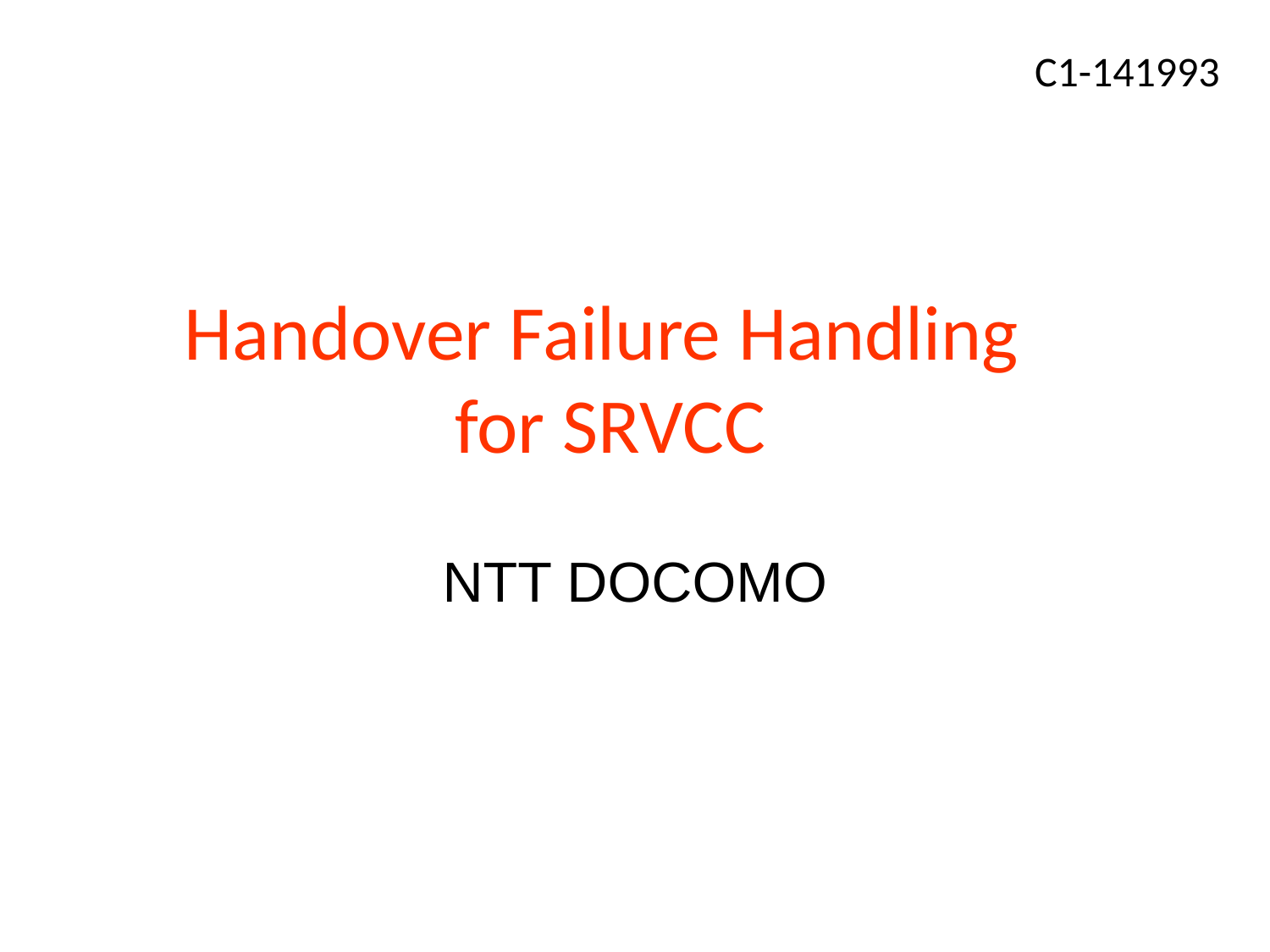

C1-141993

Handover Failure Handling
for SRVCC
NTT DOCOMO